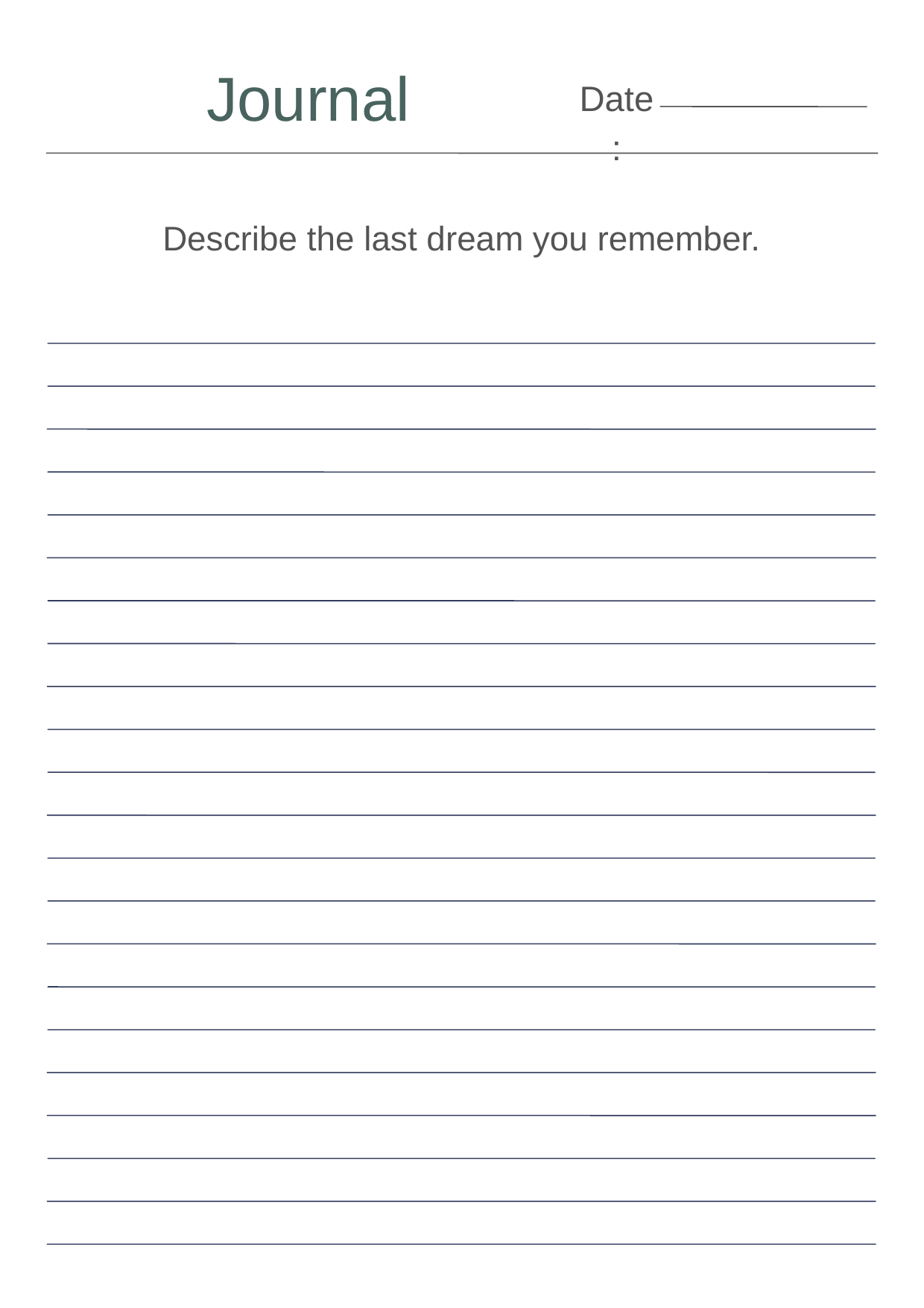

Journal
Date:

Describe the last dream you remember.